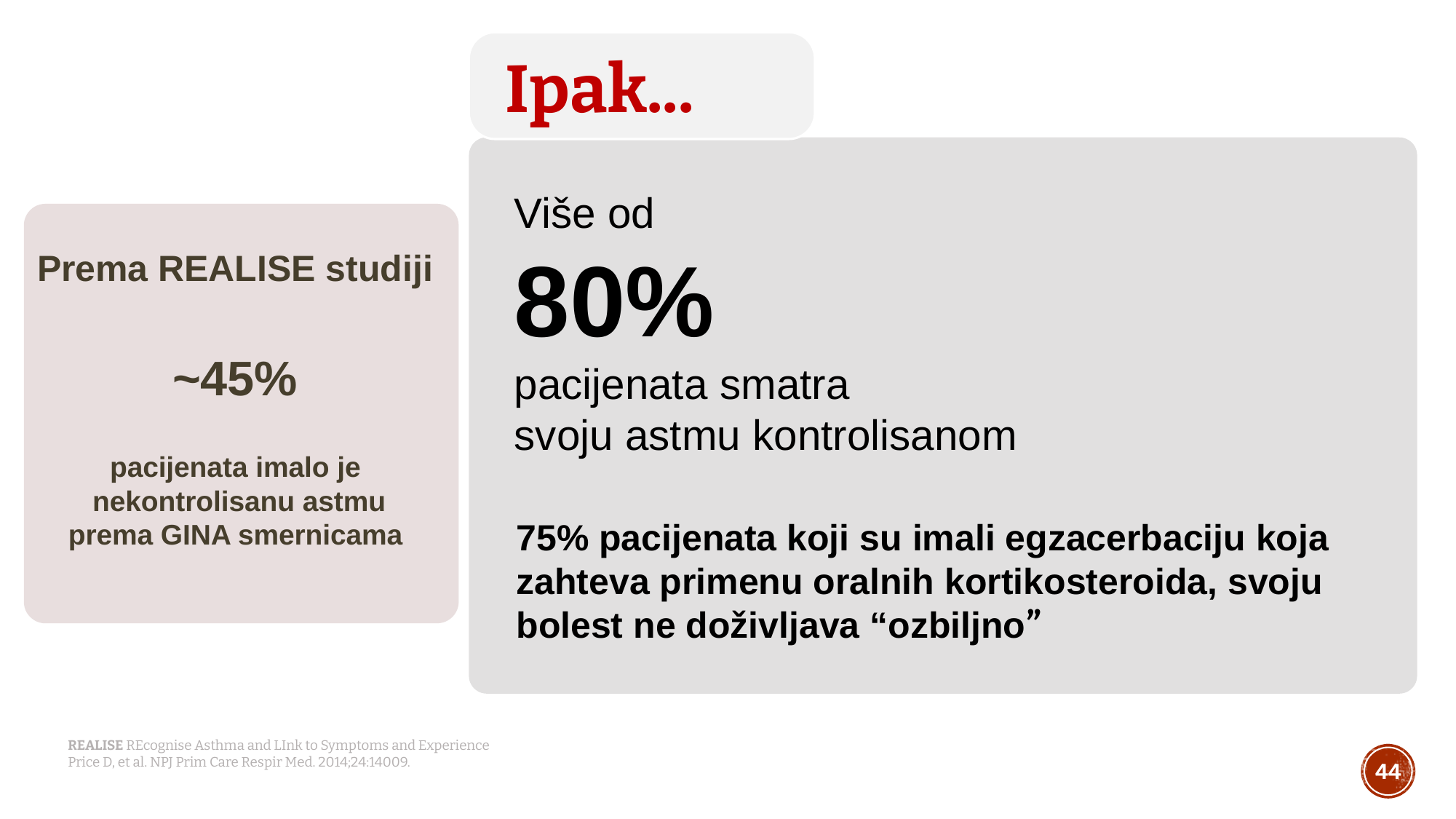

Ipak...

Više od
80%
pacijenata smatra
svoju astmu kontrolisanom

Prema REALISE studiji

~45%
pacijenata imalo je
 nekontrolisanu astmu
prema GINA smernicama

75% pacijenata koji su imali egzacerbaciju koja zahteva primenu oralnih kortikosteroida, svoju bolest ne doživljava “ozbiljno”
REALISE REcognise Asthma and LInk to Symptoms and Experience
Price D, et al. NPJ Prim Care Respir Med. 2014;24:14009.

44